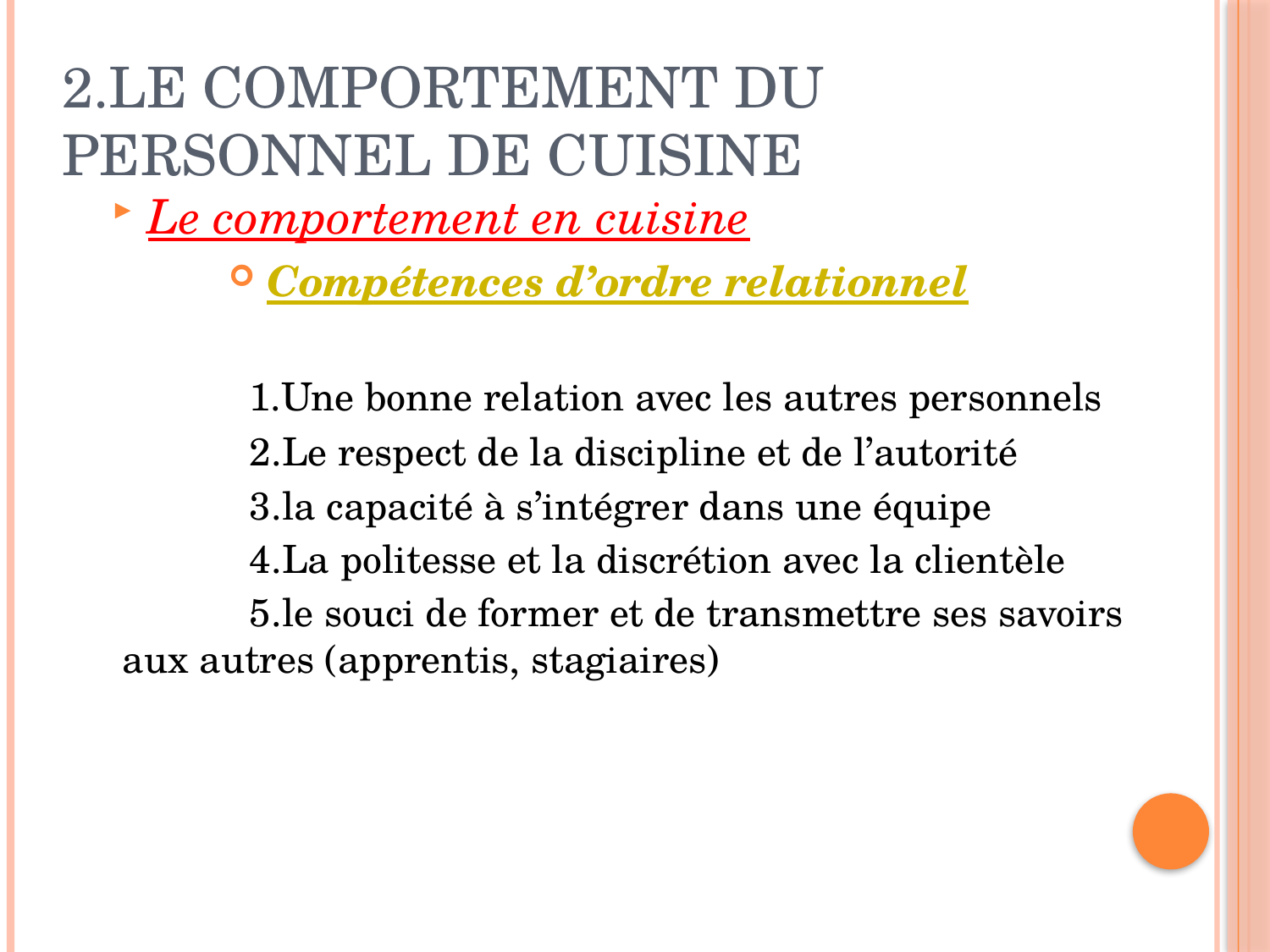

# 2.le comportement du personnel de cuisine
Le comportement en cuisine
Compétences d’ordre relationnel
		1.Une bonne relation avec les autres personnels
		2.Le respect de la discipline et de l’autorité
		3.la capacité à s’intégrer dans une équipe
		4.La politesse et la discrétion avec la clientèle
		5.le souci de former et de transmettre ses savoirs aux autres (apprentis, stagiaires)